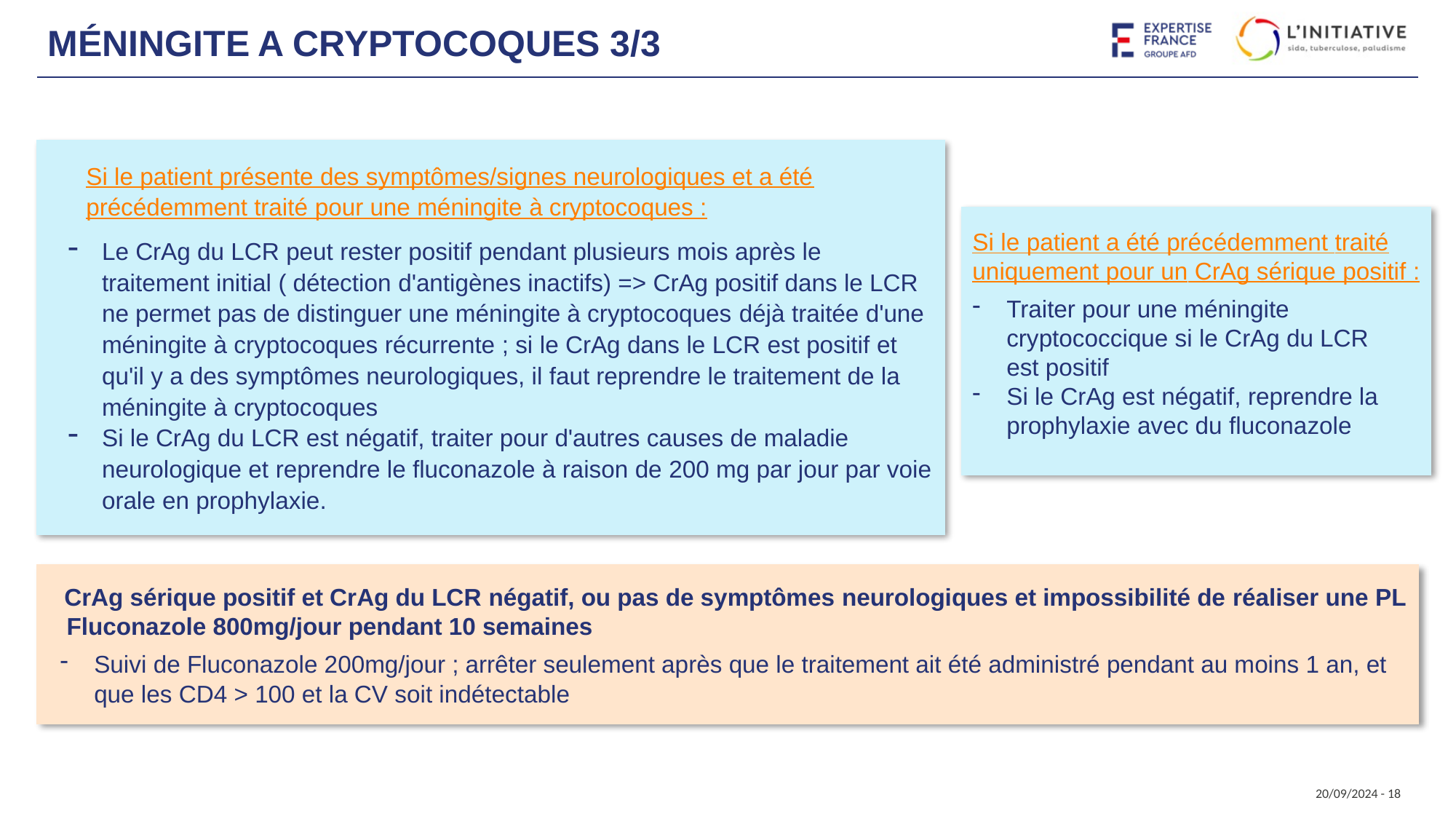

# Méningite a cryptocoques 3/3

Si le patient présente des symptômes/signes neurologiques et a été précédemment traité pour une méningite à cryptocoques :
Le CrAg du LCR peut rester positif pendant plusieurs mois après le traitement initial ( détection d'antigènes inactifs) => CrAg positif dans le LCR ne permet pas de distinguer une méningite à cryptocoques déjà traitée d'une méningite à cryptocoques récurrente ; si le CrAg dans le LCR est positif et qu'il y a des symptômes neurologiques, il faut reprendre le traitement de la méningite à cryptocoques
Si le CrAg du LCR est négatif, traiter pour d'autres causes de maladie neurologique et reprendre le fluconazole à raison de 200 mg par jour par voie orale en prophylaxie.

Si le patient a été précédemment traité uniquement pour un CrAg sérique positif :
Traiter pour une méningite cryptococcique si le CrAg du LCR est positif
Si le CrAg est négatif, reprendre la prophylaxie avec du fluconazole

CrAg sérique positif et CrAg du LCR négatif, ou pas de symptômes neurologiques et impossibilité de réaliser une PL
 Fluconazole 800mg/jour pendant 10 semaines
Suivi de Fluconazole 200mg/jour ; arrêter seulement après que le traitement ait été administré pendant au moins 1 an, et que les CD4 > 100 et la CV soit indétectable
20/09/2024 - 18